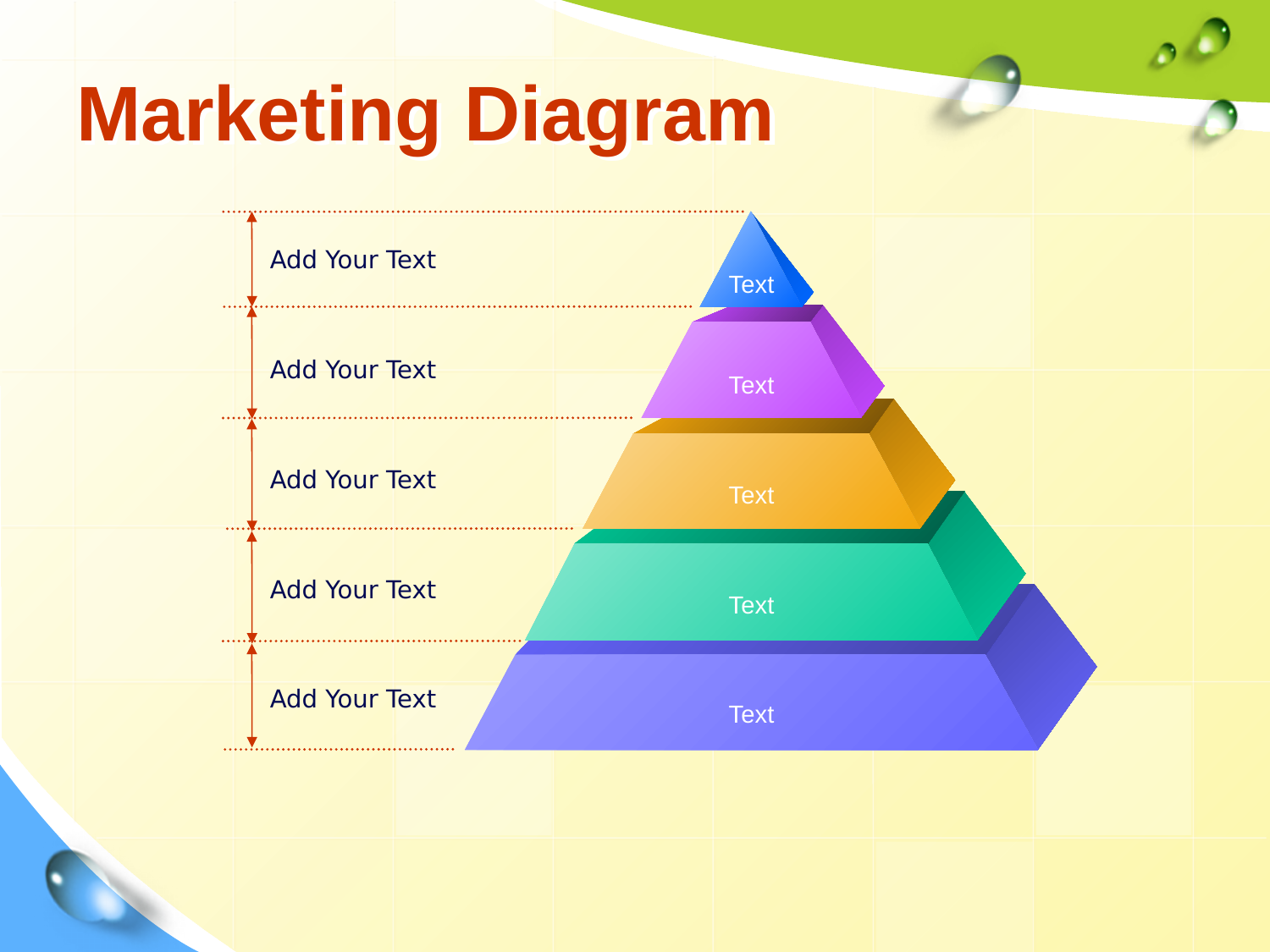

# Marketing Diagram

Add Your Text

Add Your Text

Add Your Text

Add Your Text

Add Your Text

Text

Text

Text

Text

Text